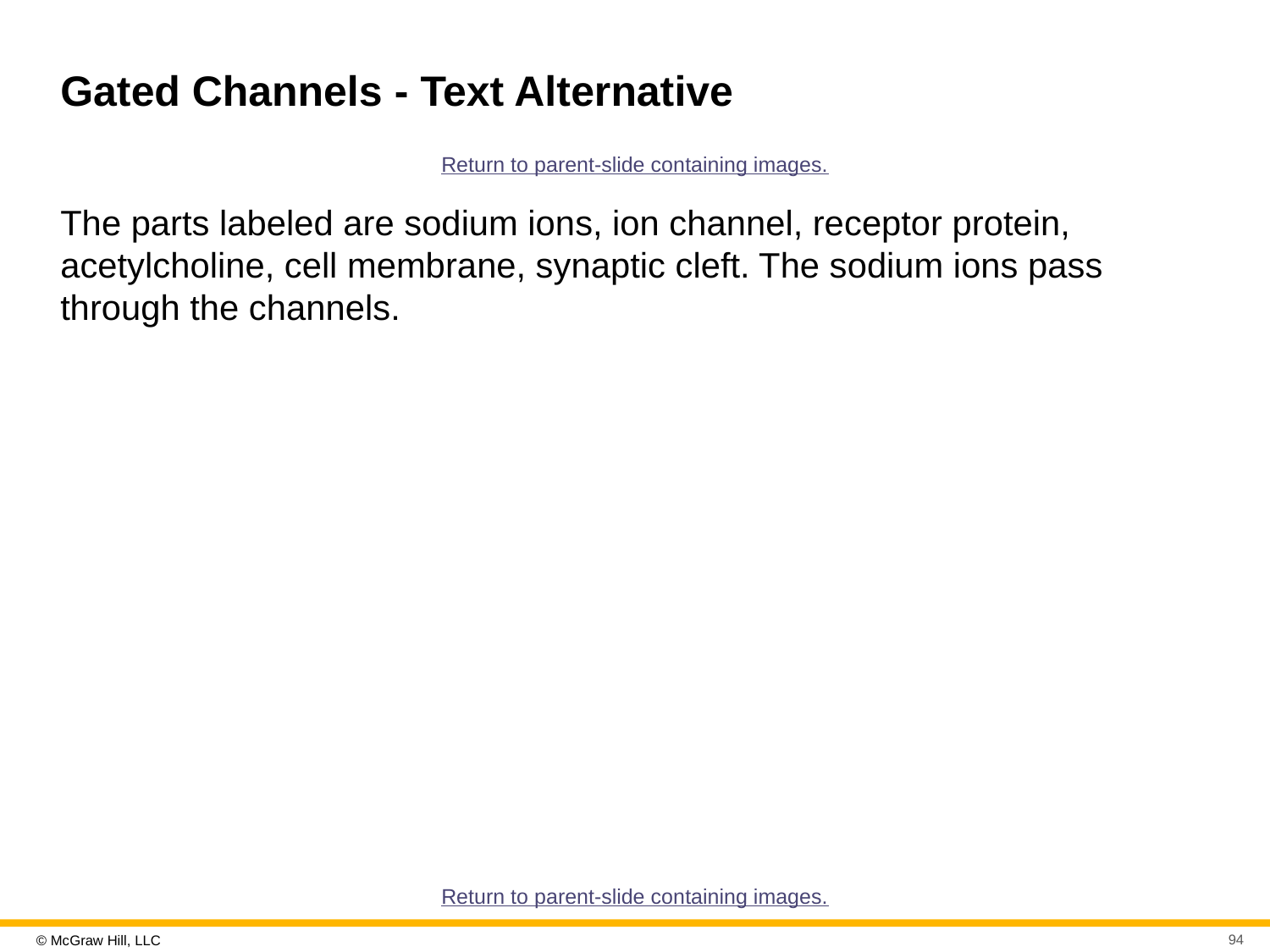

# Gated Channels - Text Alternative
Return to parent-slide containing images.
The parts labeled are sodium ions, ion channel, receptor protein, acetylcholine, cell membrane, synaptic cleft. The sodium ions pass through the channels.
Return to parent-slide containing images.
94